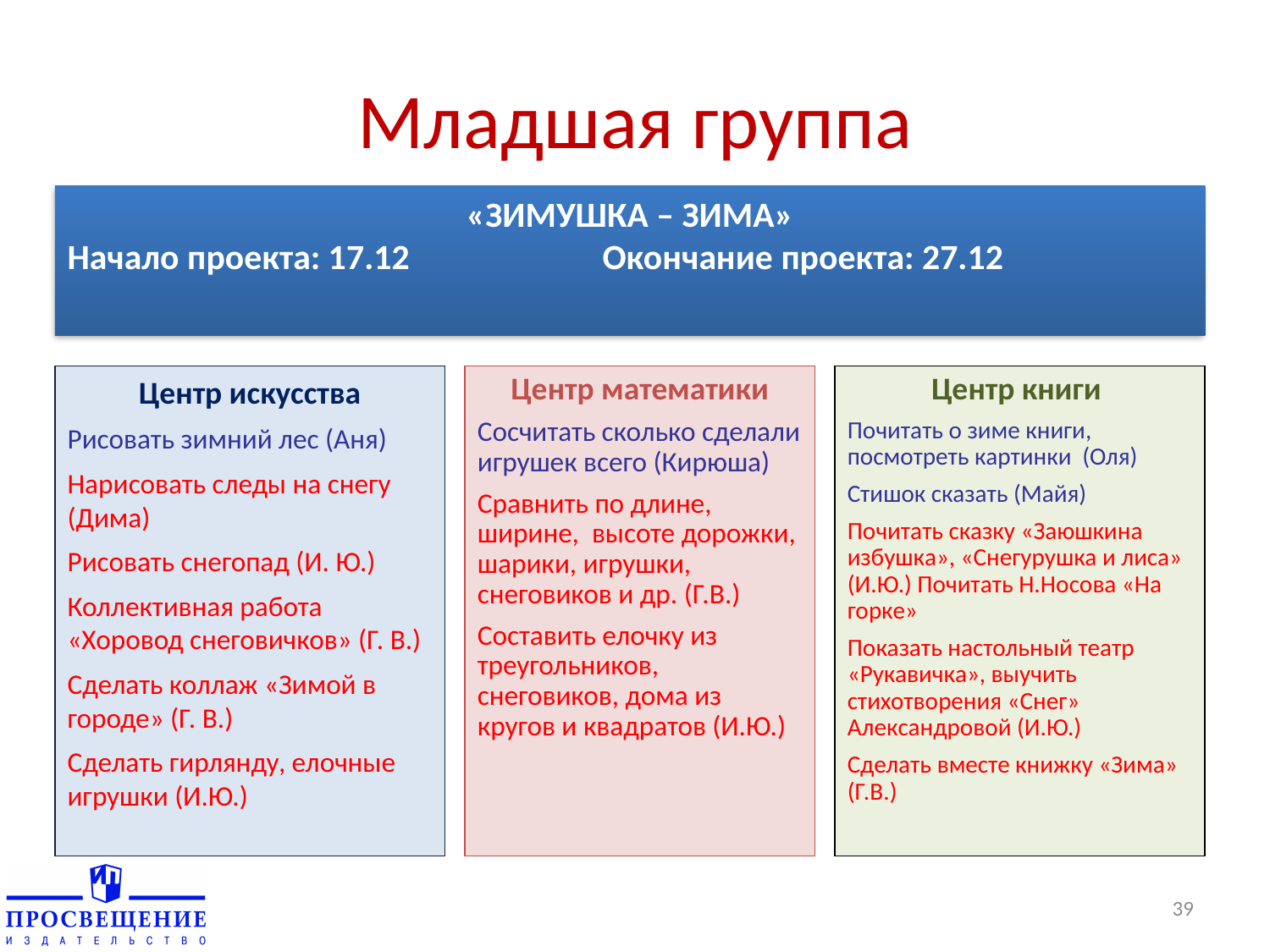

# Младшая группа
«ЗИМУШКА – ЗИМА»
Начало проекта: 17.12                        Окончание проекта: 27.12
Центр искусства
Рисовать зимний лес (Аня)
Нарисовать следы на снегу (Дима)
Рисовать снегопад (И. Ю.)
Коллективная работа «Хоровод снеговичков» (Г. В.)
Сделать коллаж «Зимой в городе» (Г. В.)
Сделать гирлянду, елочные игрушки (И.Ю.)

Центр математики
Сосчитать сколько сделали игрушек всего (Кирюша)
Сравнить по длине, ширине,  высоте дорожки, шарики, игрушки, снеговиков и др. (Г.В.)
Составить елочку из  треугольников, снеговиков, дома из кругов и квадратов (И.Ю.)

Центр книги
Почитать о зиме книги, посмотреть картинки  (Оля)
Стишок сказать (Майя)
Почитать сказку «Заюшкина избушка», «Снегурушка и лиса» (И.Ю.) Почитать Н.Носова «На горке»
Показать настольный театр  «Рукавичка», выучить стихотворения «Снег»  Александровой (И.Ю.)
Сделать вместе книжку «Зима» (Г.В.)

39